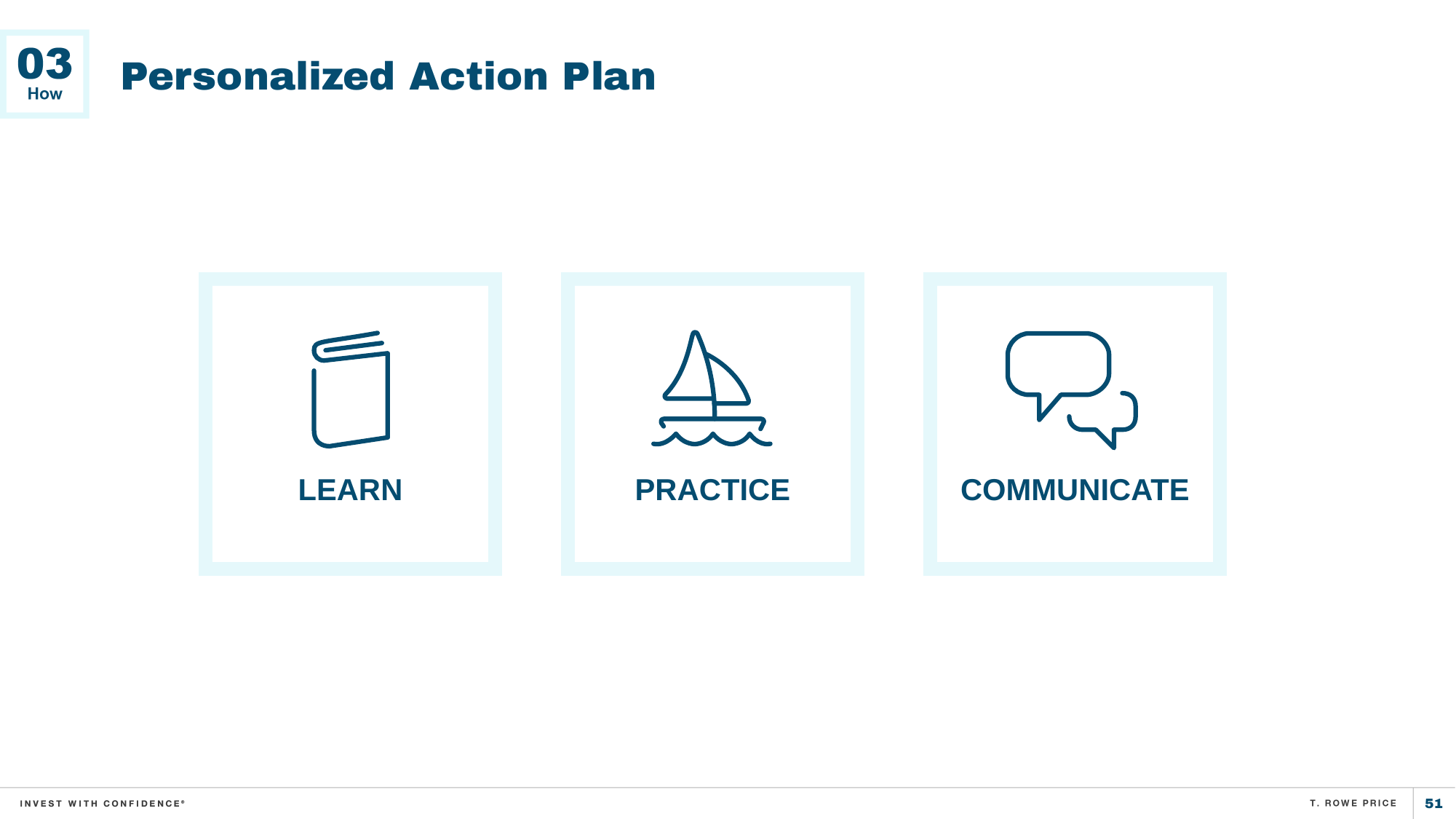

# Personalized Action Plan

LEARN

COMMUNICATE

PRACTICE